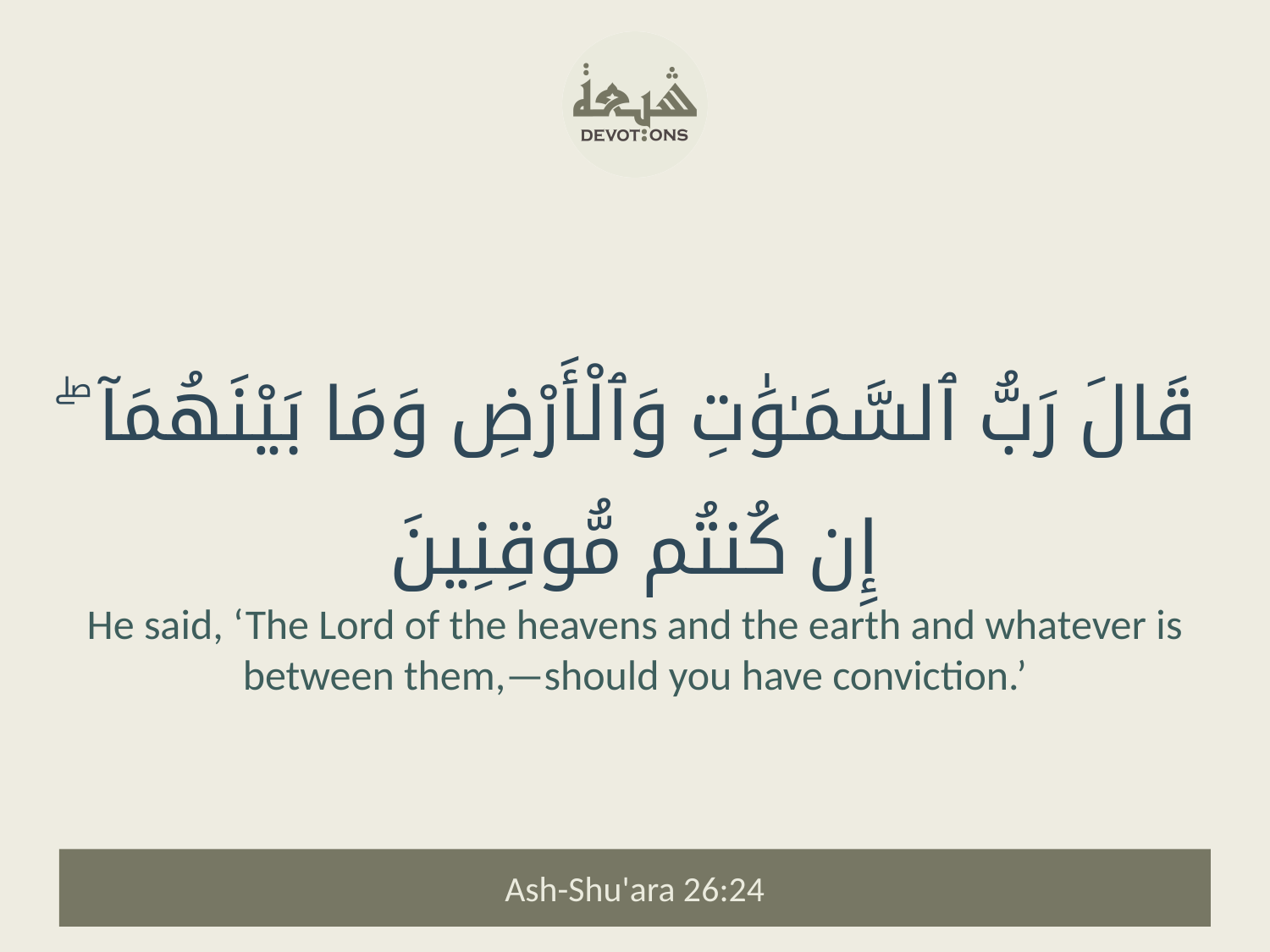

قَالَ رَبُّ ٱلسَّمَـٰوَٰتِ وَٱلْأَرْضِ وَمَا بَيْنَهُمَآ ۖ إِن كُنتُم مُّوقِنِينَ
He said, ‘The Lord of the heavens and the earth and whatever is between them,—should you have conviction.’
Ash-Shu'ara 26:24